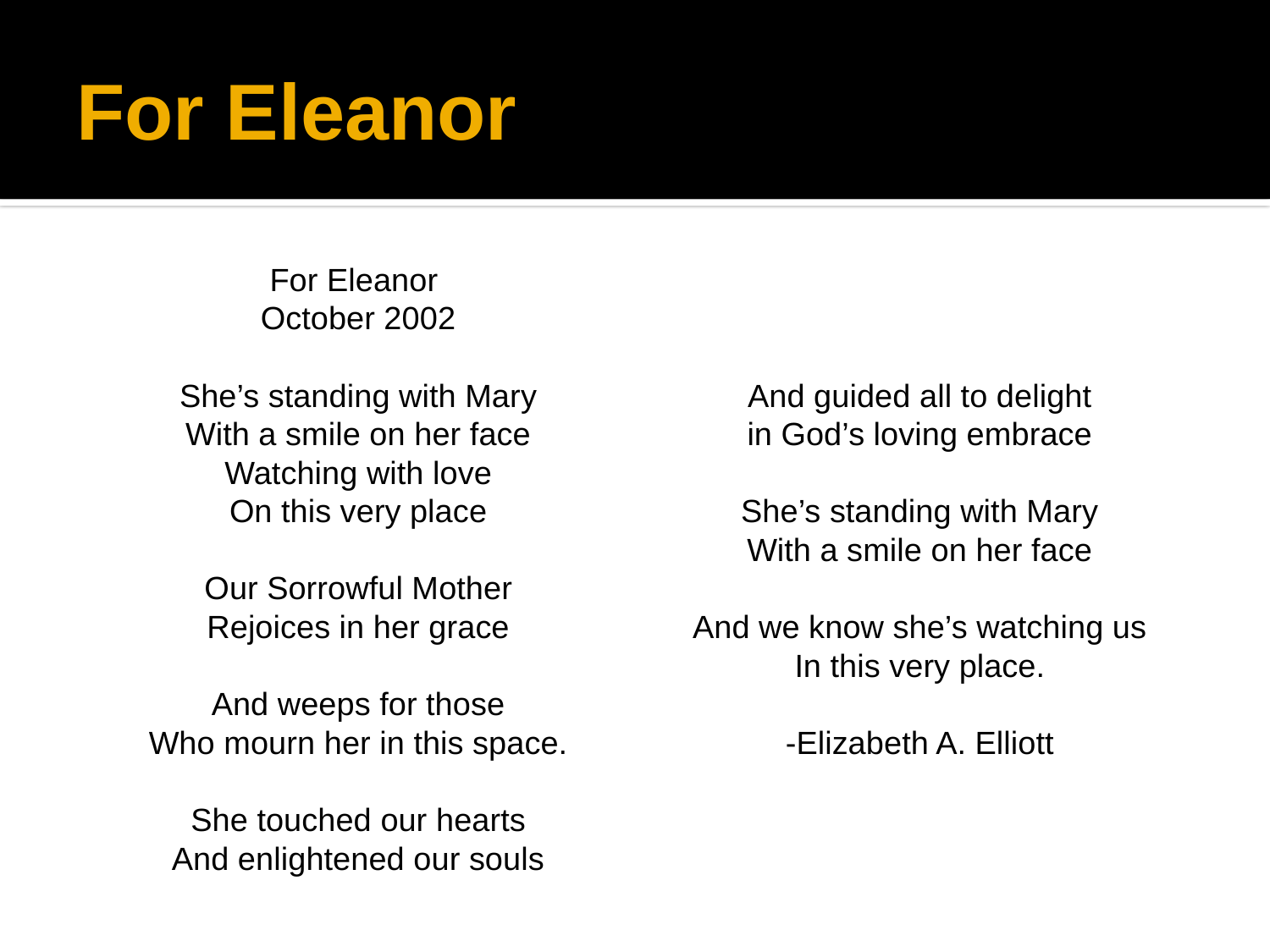

# For Eleanor
For Eleanor
October 2002

She’s standing with Mary
With a smile on her face
Watching with love
On this very place

Our Sorrowful Mother
Rejoices in her grace

And weeps for those
Who mourn her in this space.

She touched our hearts
And enlightened our souls

And guided all to delight
in God’s loving embrace

She’s standing with Mary
With a smile on her face

And we know she’s watching us
In this very place.

-Elizabeth A. Elliott